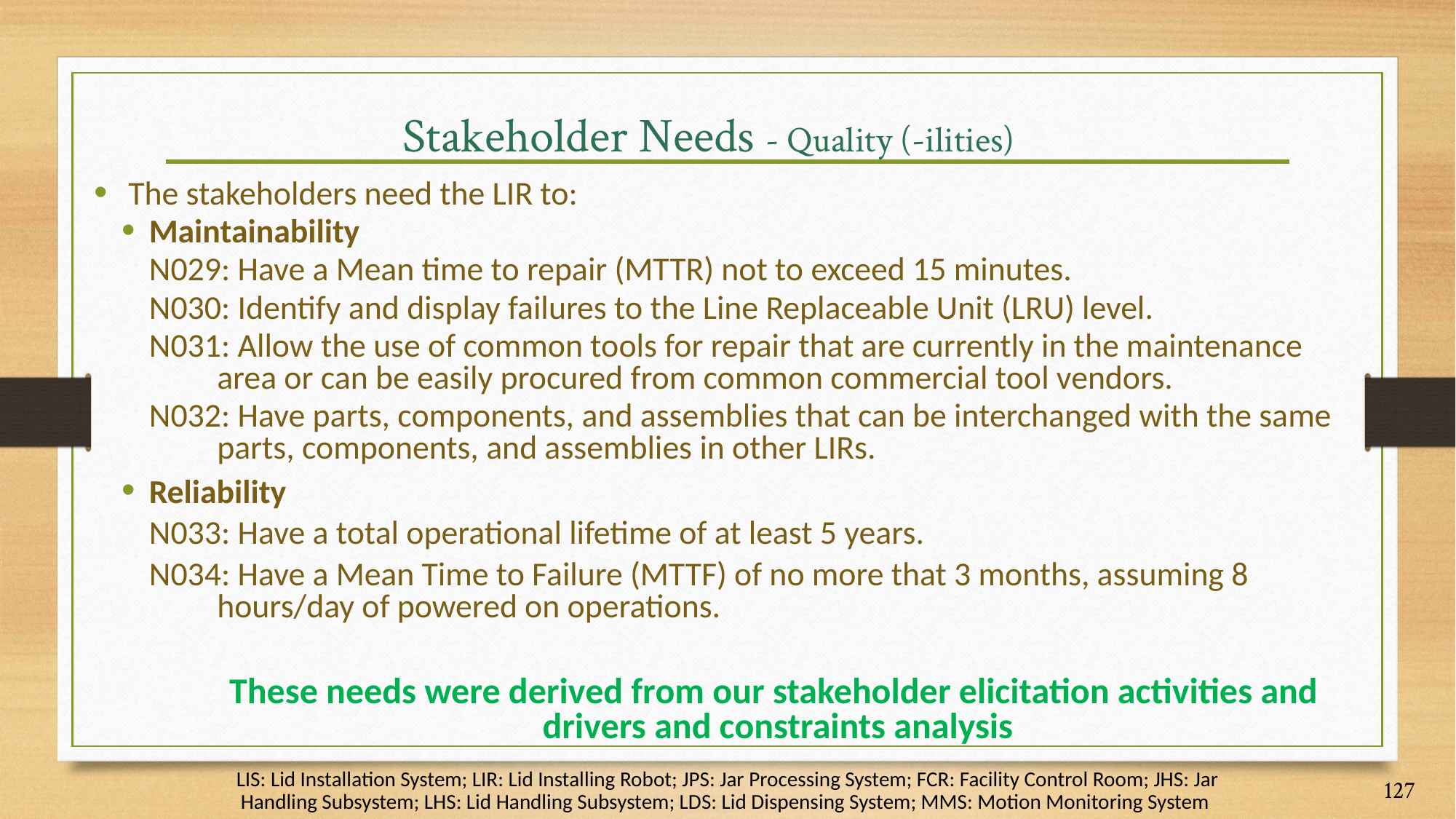

# Stakeholder Needs - Quality (-ilities)
The stakeholders need the LIR to:
Maintainability
N029: Have a Mean time to repair (MTTR) not to exceed 15 minutes.
N030: Identify and display failures to the Line Replaceable Unit (LRU) level.
N031: Allow the use of common tools for repair that are currently in the maintenance area or can be easily procured from common commercial tool vendors.
N032: Have parts, components, and assemblies that can be interchanged with the same parts, components, and assemblies in other LIRs.
Reliability
N033: Have a total operational lifetime of at least 5 years.
N034: Have a Mean Time to Failure (MTTF) of no more that 3 months, assuming 8 hours/day of powered on operations.

These needs were derived from our stakeholder elicitation activities and
drivers and constraints analysis
LIS: Lid Installation System; LIR: Lid Installing Robot; JPS: Jar Processing System; FCR: Facility Control Room; JHS: Jar Handling Subsystem; LHS: Lid Handling Subsystem; LDS: Lid Dispensing System; MMS: Motion Monitoring System
127